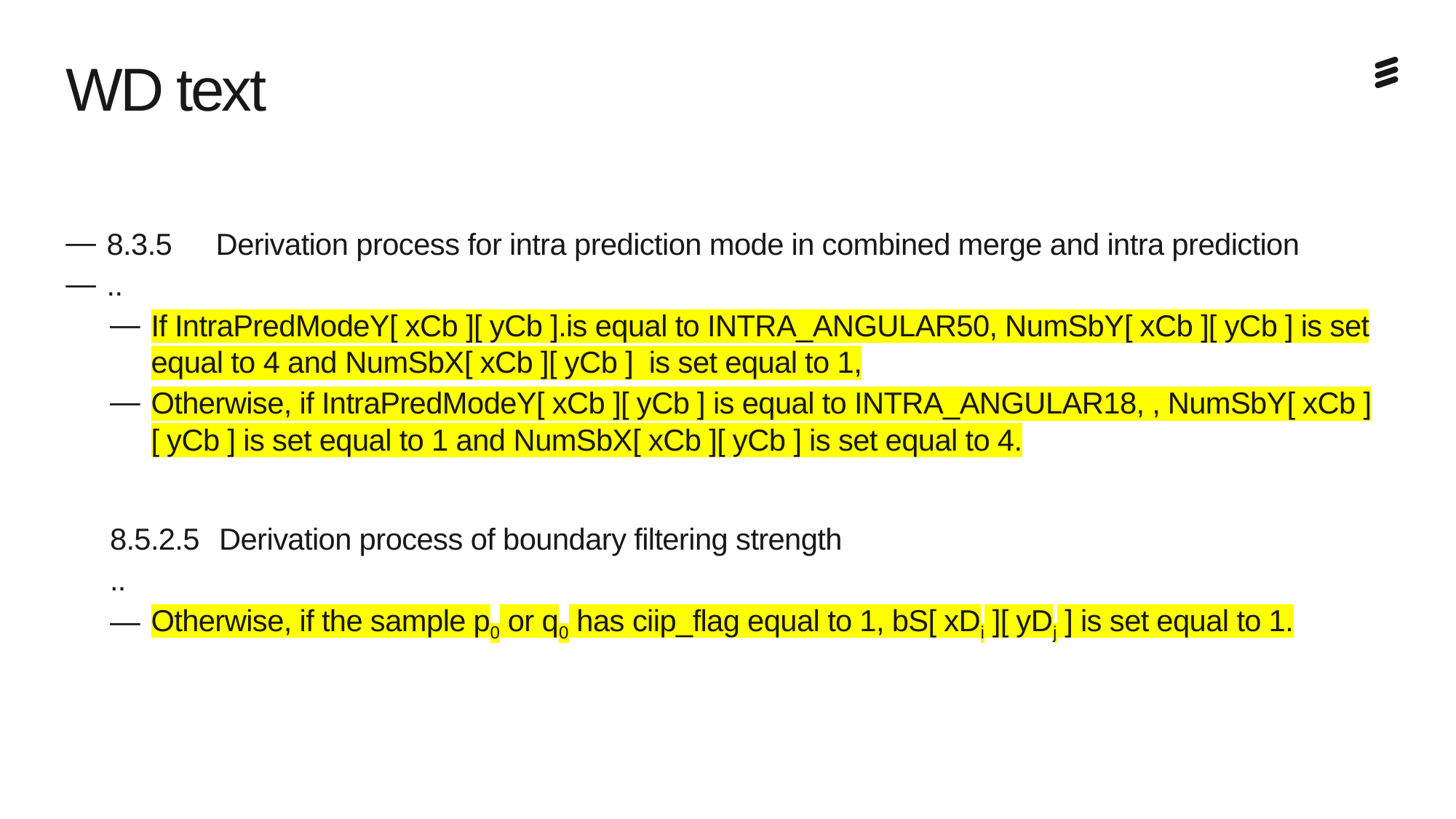

# WD text
8.3.5	Derivation process for intra prediction mode in combined merge and intra prediction
..
If IntraPredModeY[ xCb ][ yCb ].is equal to INTRA_ANGULAR50, NumSbY[ xCb ][ yCb ] is set equal to 4 and NumSbX[ xCb ][ yCb ]  is set equal to 1,
Otherwise, if IntraPredModeY[ xCb ][ yCb ] is equal to INTRA_ANGULAR18, , NumSbY[ xCb ][ yCb ] is set equal to 1 and NumSbX[ xCb ][ yCb ] is set equal to 4.

8.5.2.5	Derivation process of boundary filtering strength
..
Otherwise, if the sample p0 or q0 has ciip_flag equal to 1, bS[ xDi ][ yDj ] is set equal to 1.